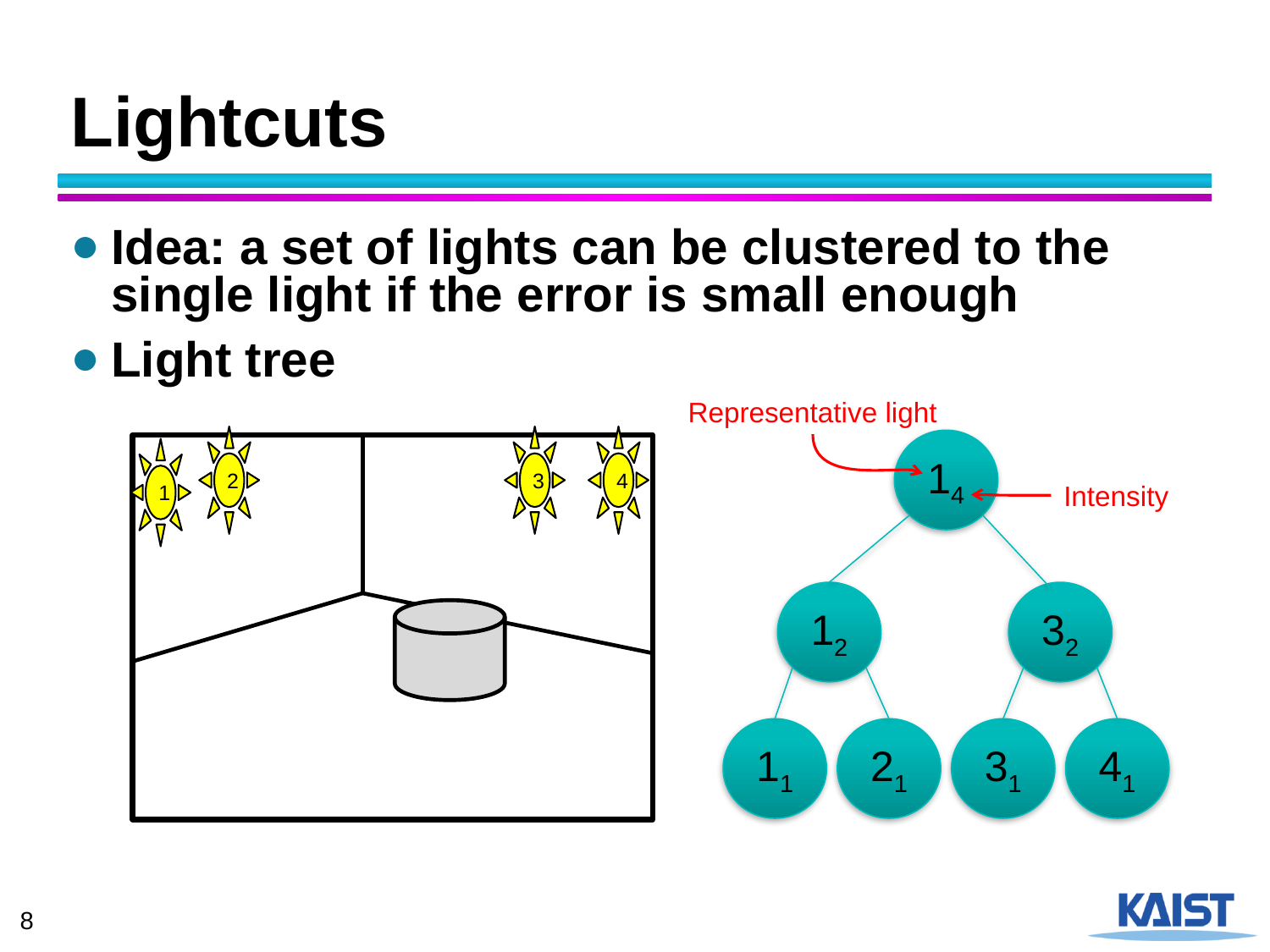

# Lightcuts
Idea: a set of lights can be clustered to the single light if the error is small enough
Light tree
Representative light

2
3
4
1

14
12
32
11
21
31
41
Intensity